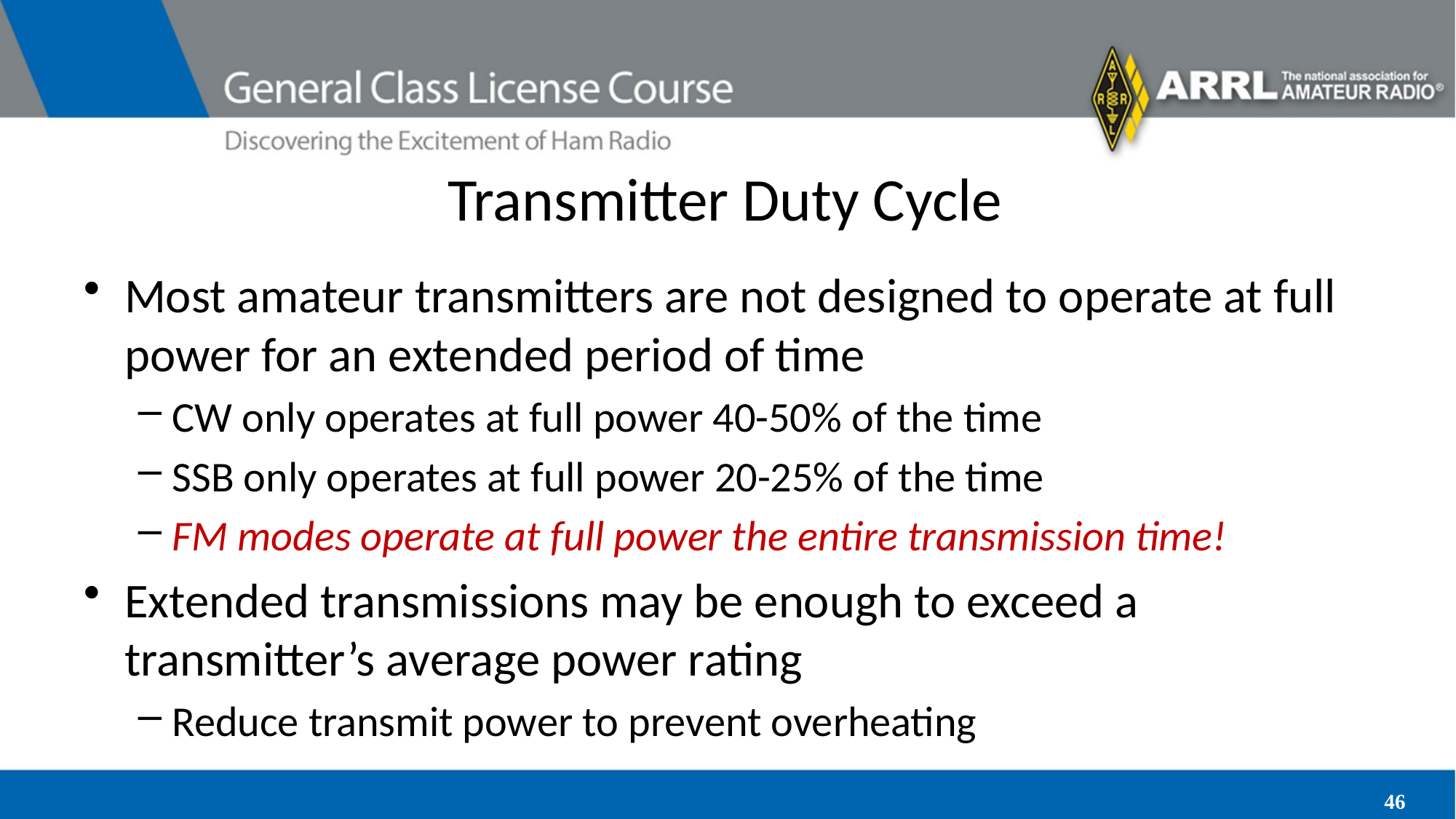

# Transmitter Duty Cycle
Most amateur transmitters are not designed to operate at full power for an extended period of time
CW only operates at full power 40-50% of the time
SSB only operates at full power 20-25% of the time
FM modes operate at full power the entire transmission time!
Extended transmissions may be enough to exceed a transmitter’s average power rating
Reduce transmit power to prevent overheating